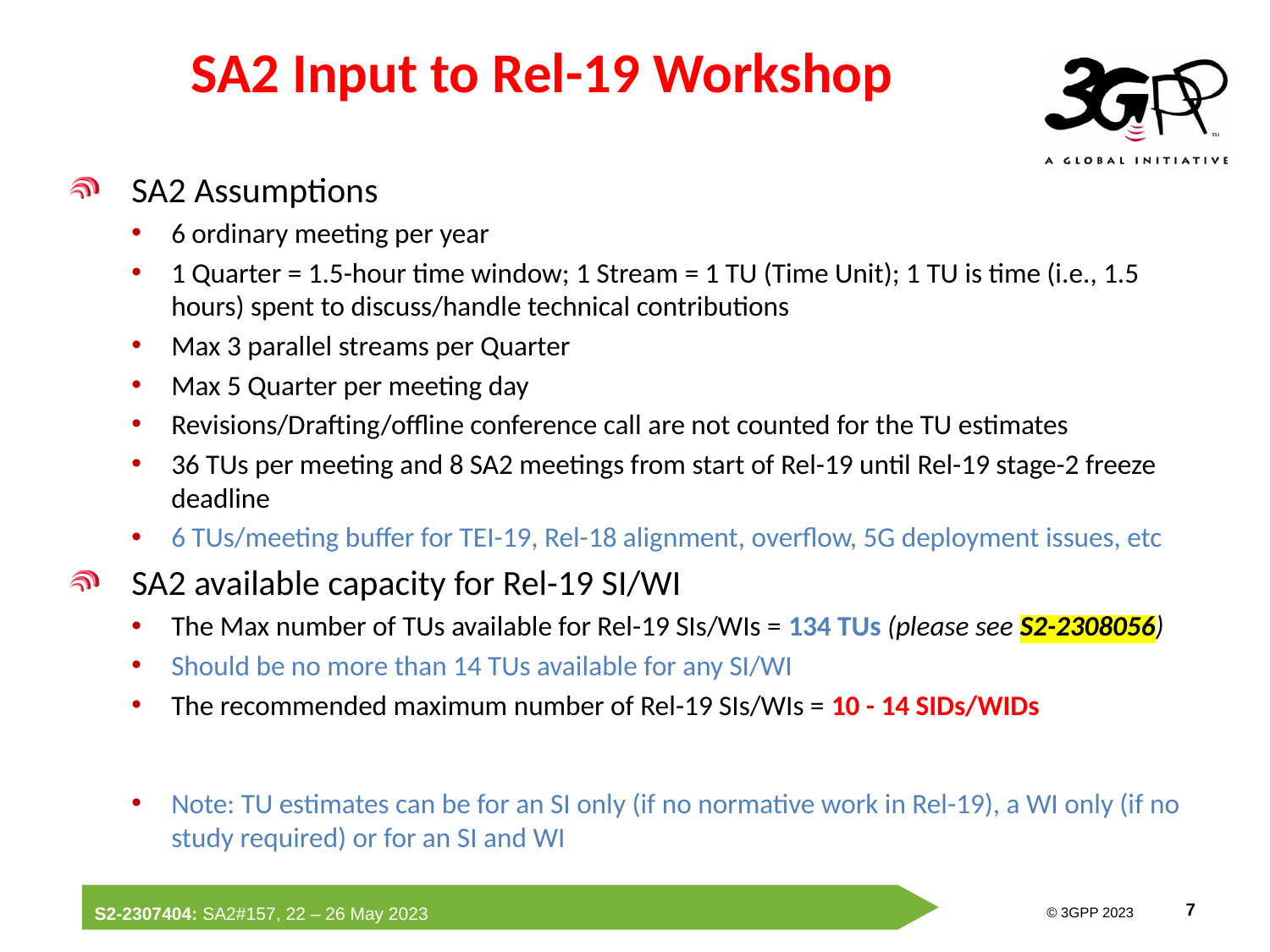

# SA2 Input to Rel-19 Workshop
SA2 Assumptions
6 ordinary meeting per year
1 Quarter = 1.5-hour time window; 1 Stream = 1 TU (Time Unit); 1 TU is time (i.e., 1.5 hours) spent to discuss/handle technical contributions
Max 3 parallel streams per Quarter
Max 5 Quarter per meeting day
Revisions/Drafting/offline conference call are not counted for the TU estimates
36 TUs per meeting and 8 SA2 meetings from start of Rel-19 until Rel-19 stage-2 freeze deadline
6 TUs/meeting buffer for TEI-19, Rel-18 alignment, overflow, 5G deployment issues, etc
SA2 available capacity for Rel-19 SI/WI
The Max number of TUs available for Rel-19 SIs/WIs = 134 TUs (please see S2-2308056)
Should be no more than 14 TUs available for any SI/WI
The recommended maximum number of Rel-19 SIs/WIs = 10 - 14 SIDs/WIDs

Note: TU estimates can be for an SI only (if no normative work in Rel-19), a WI only (if no study required) or for an SI and WI